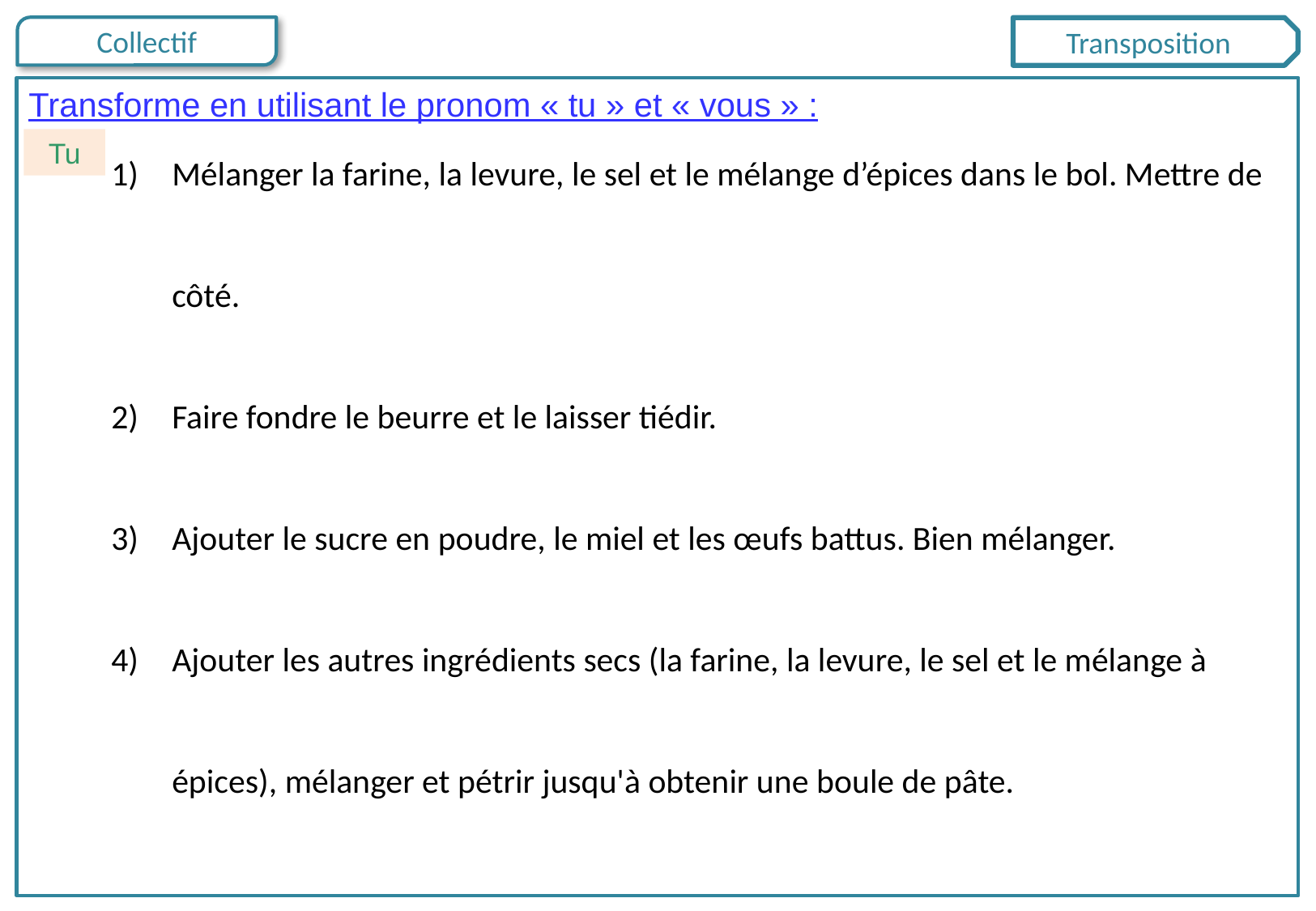

Transposition
Mélanger la farine, la levure, le sel et le mélange d’épices dans le bol. Mettre de côté.
Faire fondre le beurre et le laisser tiédir.
Ajouter le sucre en poudre, le miel et les œufs battus. Bien mélanger.
Ajouter les autres ingrédients secs (la farine, la levure, le sel et le mélange à épices), mélanger et pétrir jusqu'à obtenir une boule de pâte.
Transforme en utilisant le pronom « tu » et « vous » :
Tu